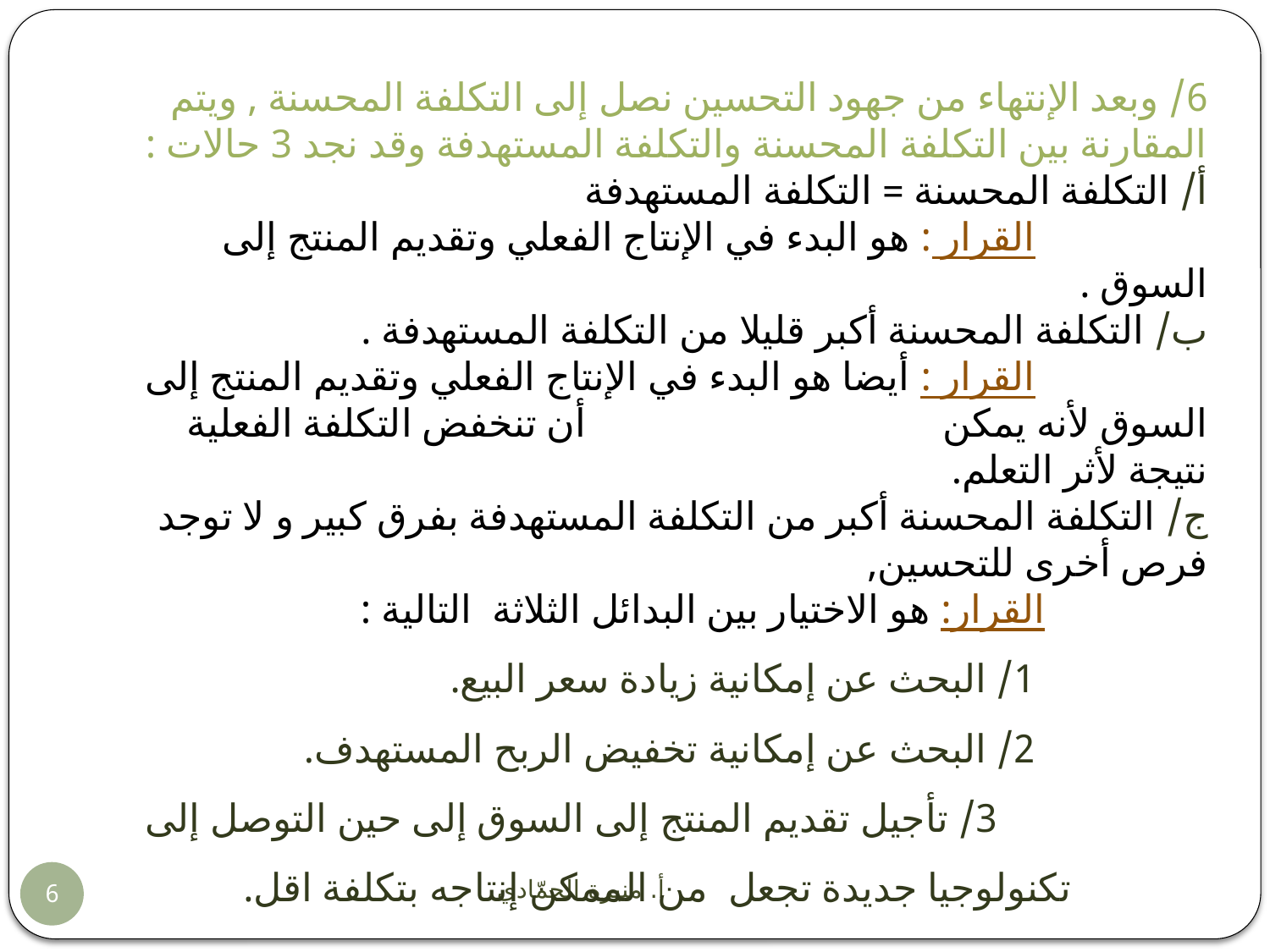

6/ وبعد الإنتهاء من جهود التحسين نصل إلى التكلفة المحسنة , ويتم المقارنة بين التكلفة المحسنة والتكلفة المستهدفة وقد نجد 3 حالات :
أ/ التكلفة المحسنة = التكلفة المستهدفة
                 القرار : هو البدء في الإنتاج الفعلي وتقديم المنتج إلى السوق .
ب/ التكلفة المحسنة أكبر قليلا من التكلفة المستهدفة .
                 القرار : أيضا هو البدء في الإنتاج الفعلي وتقديم المنتج إلى السوق لأنه يمكن        أ                          أن تنخفض التكلفة الفعلية نتيجة لأثر التعلم.
ج/ التكلفة المحسنة أكبر من التكلفة المستهدفة بفرق كبير و لا توجد فرص أخرى للتحسين,
                القرار: هو الاختيار بين البدائل الثلاثة  التالية :
                 1/ البحث عن إمكانية زيادة سعر البيع.
                 2/ البحث عن إمكانية تخفيض الربح المستهدف.
                 3/ تأجيل تقديم المنتج إلى السوق إلى حين التوصل إلى تكنولوجيا جديدة تجعل  من الممكن إنتاجه بتكلفة اقل.
أ. منيرة الحمّادي
6